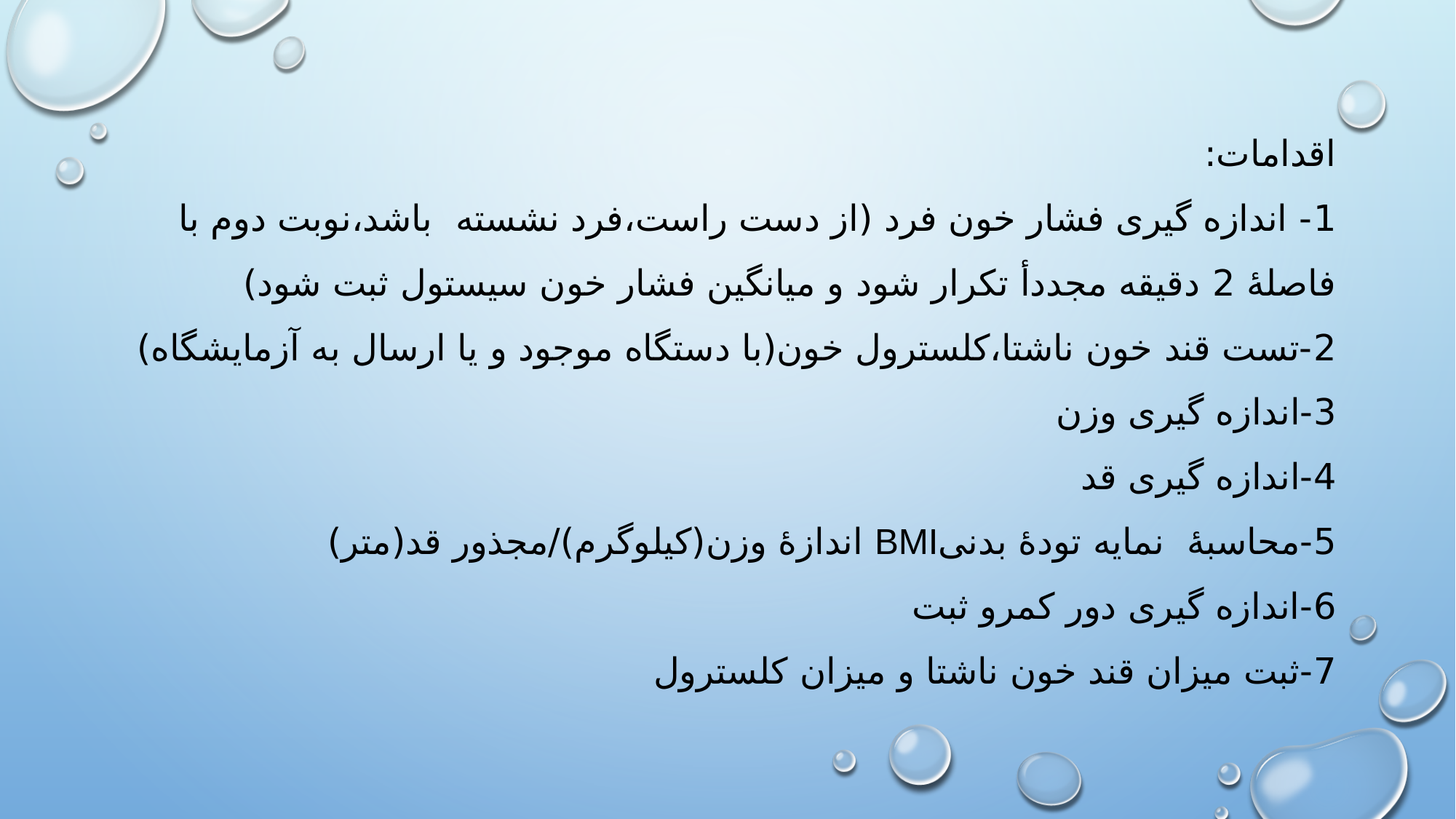

# اقدامات: 1- اندازه گیری فشار خون فرد (از دست راست،فرد نشسته  باشد،نوبت دوم با فاصلۀ 2 دقیقه مجددأ تکرار شود و میانگین فشار خون سیستول ثبت شود) 2-تست قند خون ناشتا،کلسترول خون(با دستگاه موجود و یا ارسال به آزمایشگاه) 3-اندازه گیری وزن 4-اندازه گیری قد 5-محاسبۀ  نمایه تودۀ بدنیBMI اندازۀ وزن(کیلوگرم)/مجذور قد(متر) 6-اندازه گیری دور کمرو ثبت 7-ثبت میزان قند خون ناشتا و میزان کلسترول